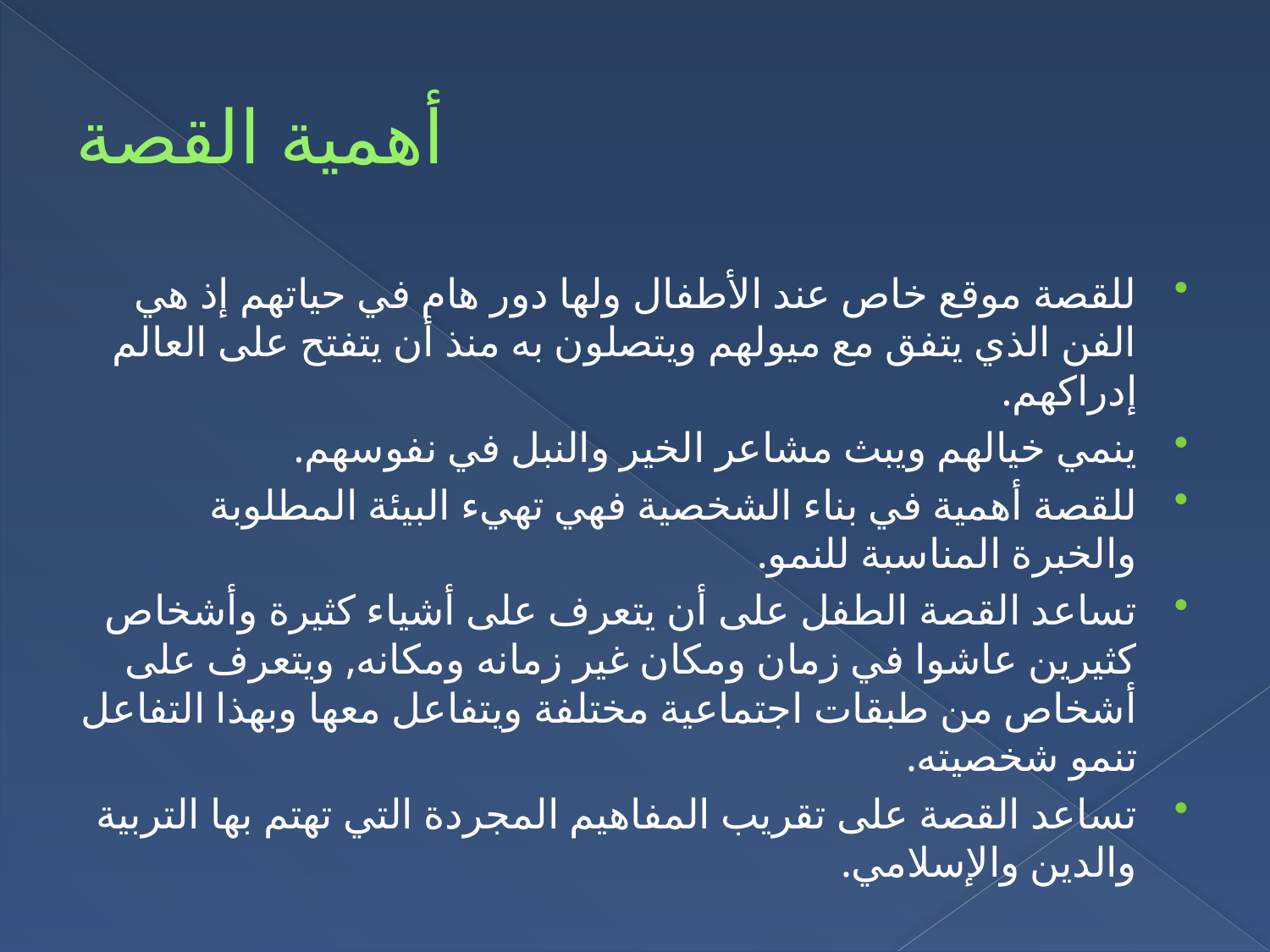

# أهمية القصة
للقصة موقع خاص عند الأطفال ولها دور هام في حياتهم إذ هي الفن الذي يتفق مع ميولهم ويتصلون به منذ أن يتفتح على العالم إدراكهم.
ينمي خيالهم ويبث مشاعر الخير والنبل في نفوسهم.
للقصة أهمية في بناء الشخصية فهي تهيء البيئة المطلوبة والخبرة المناسبة للنمو.
تساعد القصة الطفل على أن يتعرف على أشياء كثيرة وأشخاص كثيرين عاشوا في زمان ومكان غير زمانه ومكانه, ويتعرف على أشخاص من طبقات اجتماعية مختلفة ويتفاعل معها وبهذا التفاعل تنمو شخصيته.
تساعد القصة على تقريب المفاهيم المجردة التي تهتم بها التربية والدين والإسلامي.